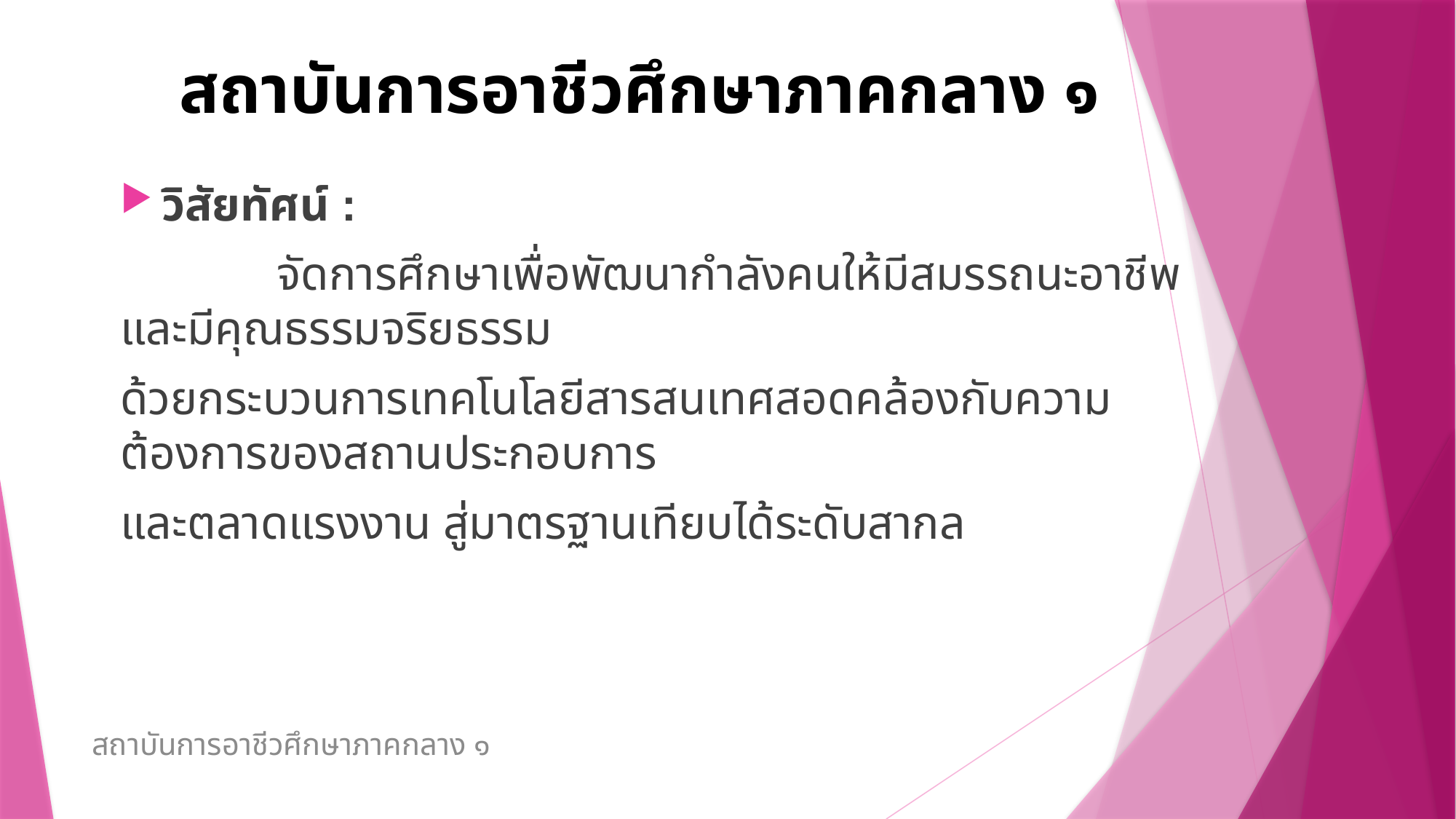

# สถาบันการอาชีวศึกษาภาคกลาง ๑

วิสัยทัศน์ :
	    จัดการศึกษาเพื่อพัฒนากำลังคนให้มีสมรรถนะอาชีพและมีคุณธรรมจริยธรรม
ด้วยกระบวนการเทคโนโลยีสารสนเทศสอดคล้องกับความต้องการของสถานประกอบการ
และตลาดแรงงาน สู่มาตรฐานเทียบได้ระดับสากล

สถาบันการอาชีวศึกษาภาคกลาง ๑